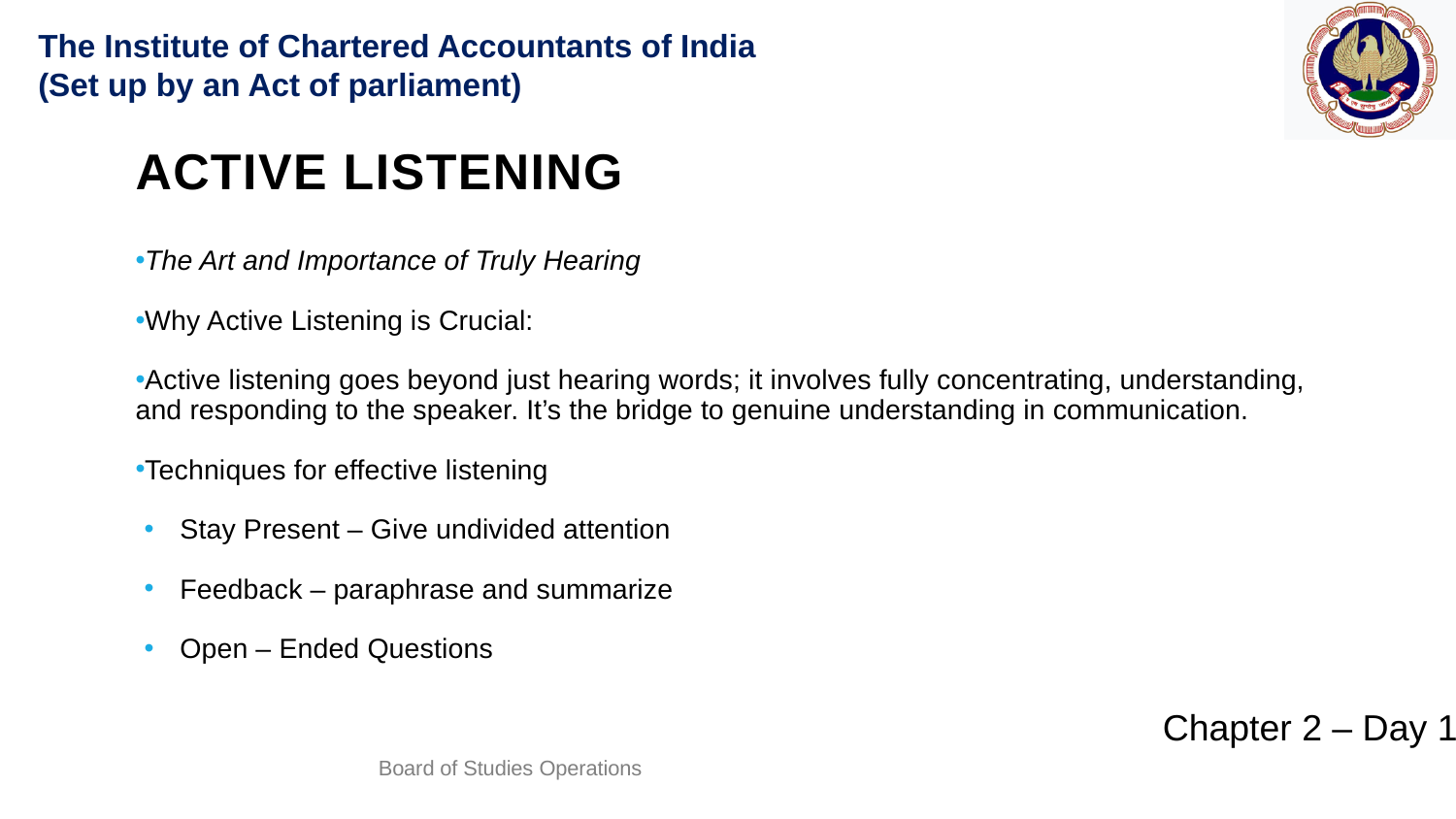

Active Listening
The Art and Importance of Truly Hearing
Why Active Listening is Crucial:
Active listening goes beyond just hearing words; it involves fully concentrating, understanding, and responding to the speaker. It’s the bridge to genuine understanding in communication.
Techniques for effective listening
Stay Present – Give undivided attention
Feedback – paraphrase and summarize
Open – Ended Questions